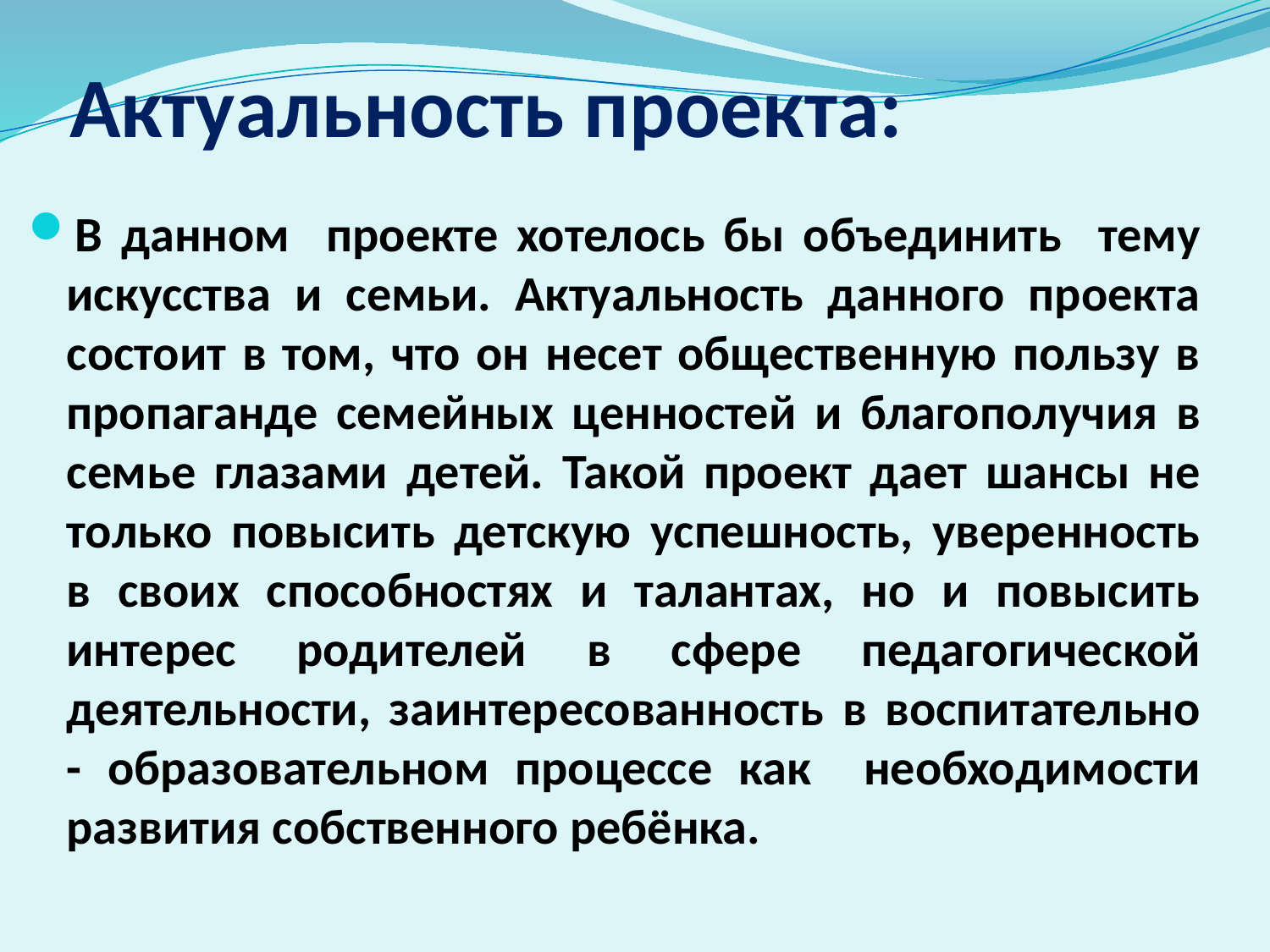

Актуальность проекта:
В данном  проекте хотелось бы объединить  тему искусства и семьи. Актуальность данного проекта состоит в том, что он несет общественную пользу в пропаганде семейных ценностей и благополучия в семье глазами детей. Такой проект дает шансы не только повысить детскую успешность, уверенность в своих способностях и талантах, но и повысить интерес родителей в сфере педагогической деятельности, заинтересованность в воспитательно - образовательном процессе как  необходимости развития собственного ребёнка.